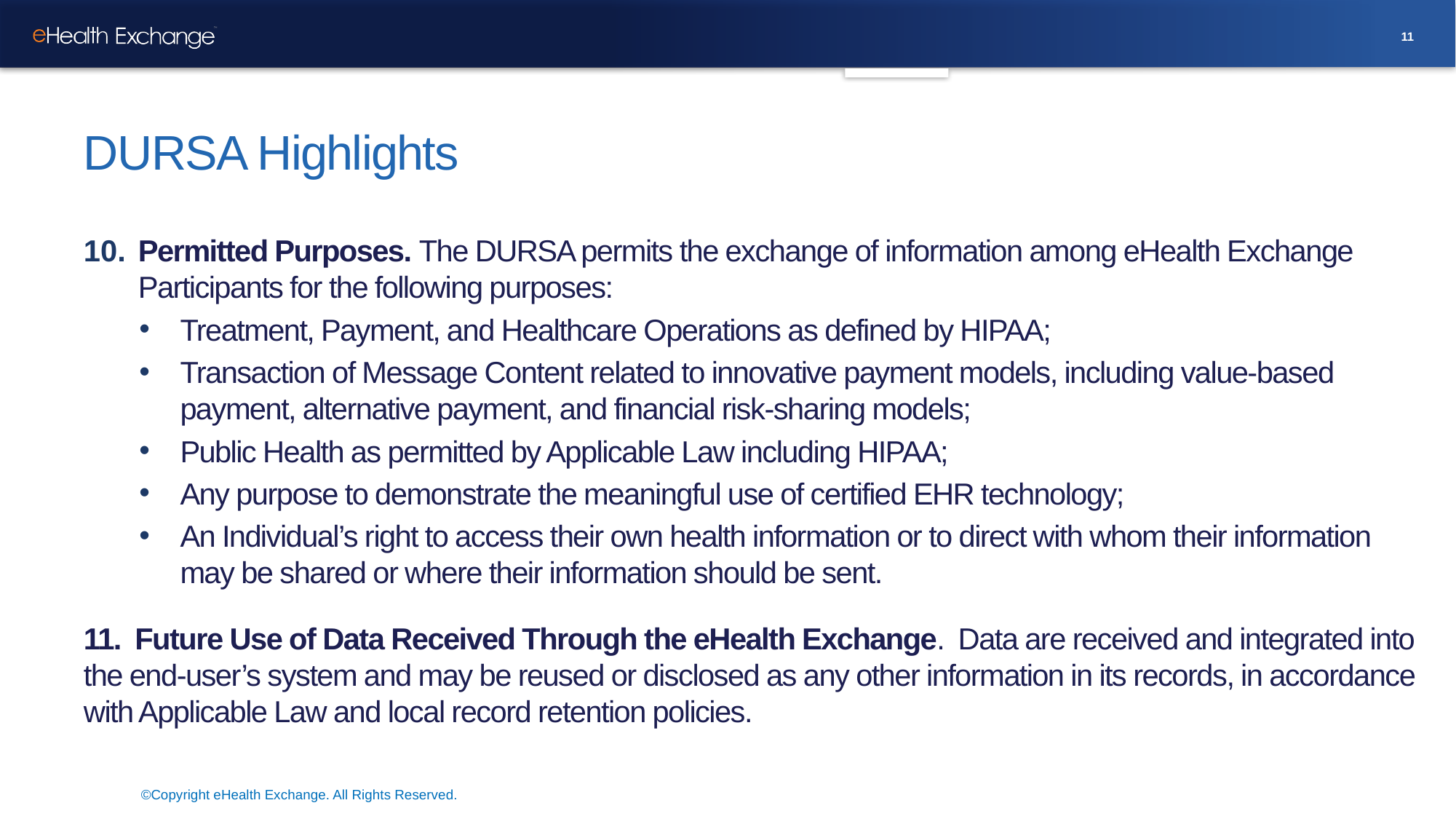

11
# DURSA Highlights
Permitted Purposes. The DURSA permits the exchange of information among eHealth Exchange Participants for the following purposes:
Treatment, Payment, and Healthcare Operations as defined by HIPAA;
Transaction of Message Content related to innovative payment models, including value-based payment, alternative payment, and financial risk-sharing models;
Public Health as permitted by Applicable Law including HIPAA;
Any purpose to demonstrate the meaningful use of certified EHR technology;
An Individual’s right to access their own health information or to direct with whom their information may be shared or where their information should be sent.

11.  Future Use of Data Received Through the eHealth Exchange.  Data are received and integrated into the end-user’s system and may be reused or disclosed as any other information in its records, in accordance with Applicable Law and local record retention policies.

©Copyright eHealth Exchange. All Rights Reserved.